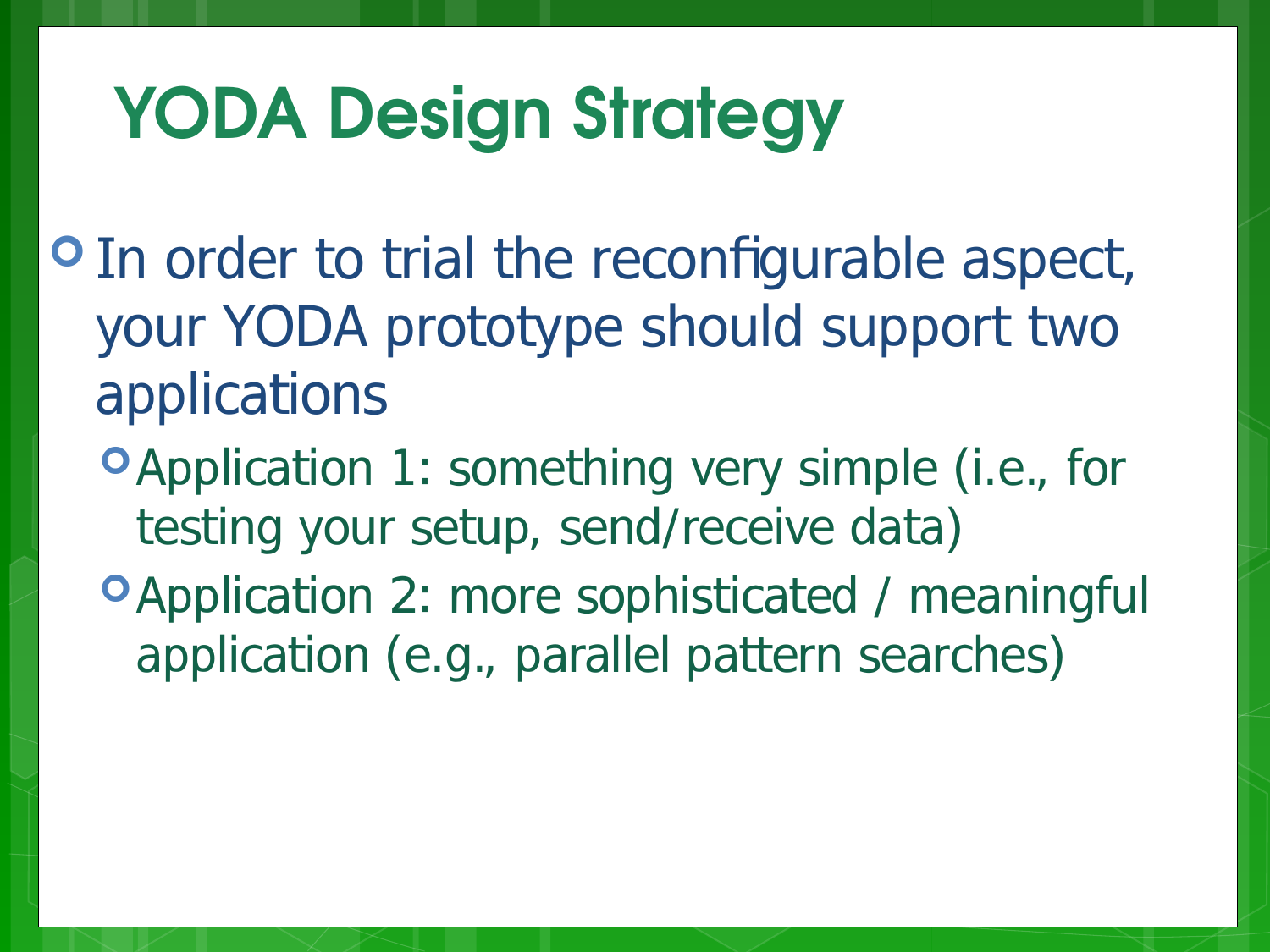

# YODA Design Strategy
In order to trial the reconfigurable aspect, your YODA prototype should support two applications
Application 1: something very simple (i.e., for testing your setup, send/receive data)
Application 2: more sophisticated / meaningful application (e.g., parallel pattern searches)